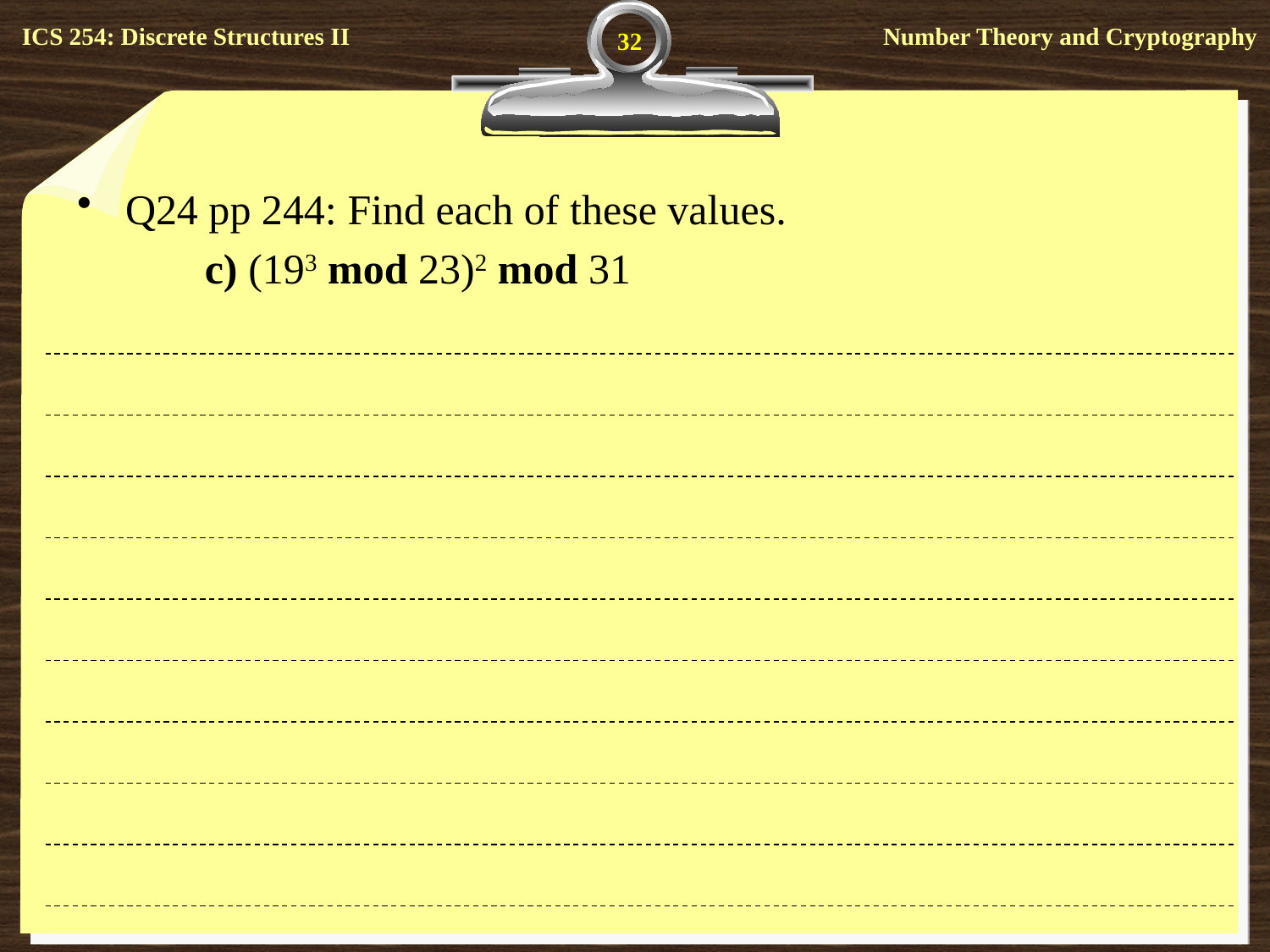

32
Q24 pp 244: Find each of these values.
	c) (193 mod 23)2 mod 31